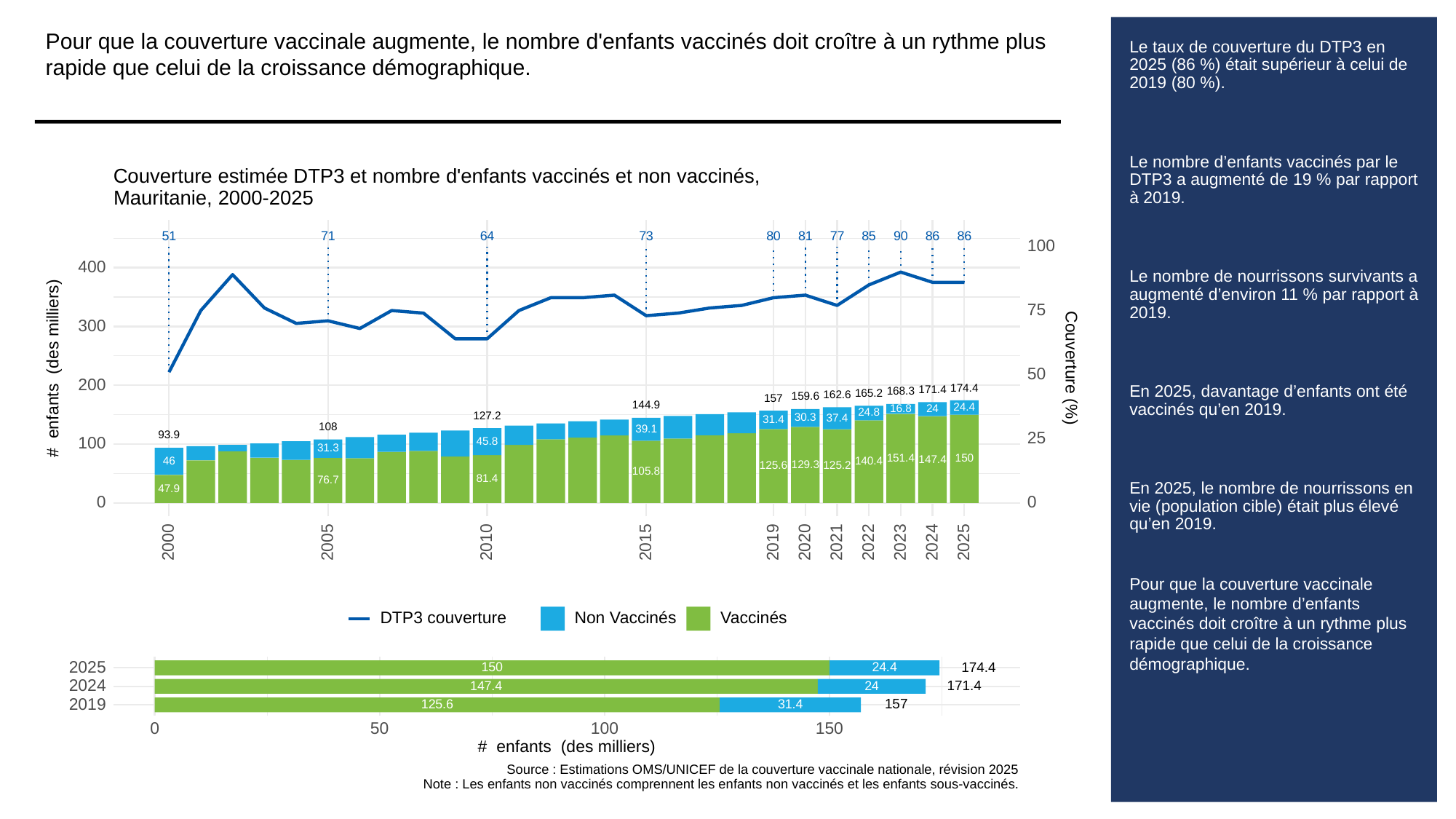

Pour que la couverture vaccinale augmente, le nombre d'enfants vaccinés doit croître à un rythme plus rapide que celui de la croissance démographique.
# Le taux de couverture du DTP3 en 2025 (86 %) était supérieur à celui de 2019 (80 %).

Le nombre d’enfants vaccinés par le DTP3 a augmenté de 19 % par rapport à 2019.

Le nombre de nourrissons survivants a augmenté d’environ 11 % par rapport à 2019.

En 2025, davantage d’enfants ont été vaccinés qu’en 2019.

En 2025, le nombre de nourrissons en vie (population cible) était plus élevé qu’en 2019.

Pour que la couverture vaccinale augmente, le nombre d’enfants vaccinés doit croître à un rythme plus rapide que celui de la croissance démographique.

Couverture estimée DTP3 et nombre d'enfants vaccinés et non vaccinés,
Mauritanie, 2000-2025

73
51
64
80
81
85
90
86
86
71
77

100

400

75
300

#  enfants  (des milliers)
Couverture (%)
50
200
174.4

171.4
168.3
165.2
162.6
159.6
157

144.9

24.4

16.8
24

24.8

127.2

30.3

37.4

31.4

108

39.1

93.9
25

45.8

100

31.3

151.4
150

147.4

46
140.4

129.3
125.6
125.2
105.8

81.4
76.7
47.9
0
0

2023
2000
2005
2010
2015
2019
2020
2021
2022
2024
2025

DTP3 couverture
Non Vaccinés
Vaccinés

2025
174.4
150
24.4

2024
171.4
147.4
24

2019
157
31.4
125.6

0
50
100
150
#  enfants  (des milliers)
Source : Estimations OMS/UNICEF de la couverture vaccinale nationale, révision 2025
Note : Les enfants non vaccinés comprennent les enfants non vaccinés et les enfants sous-vaccinés.